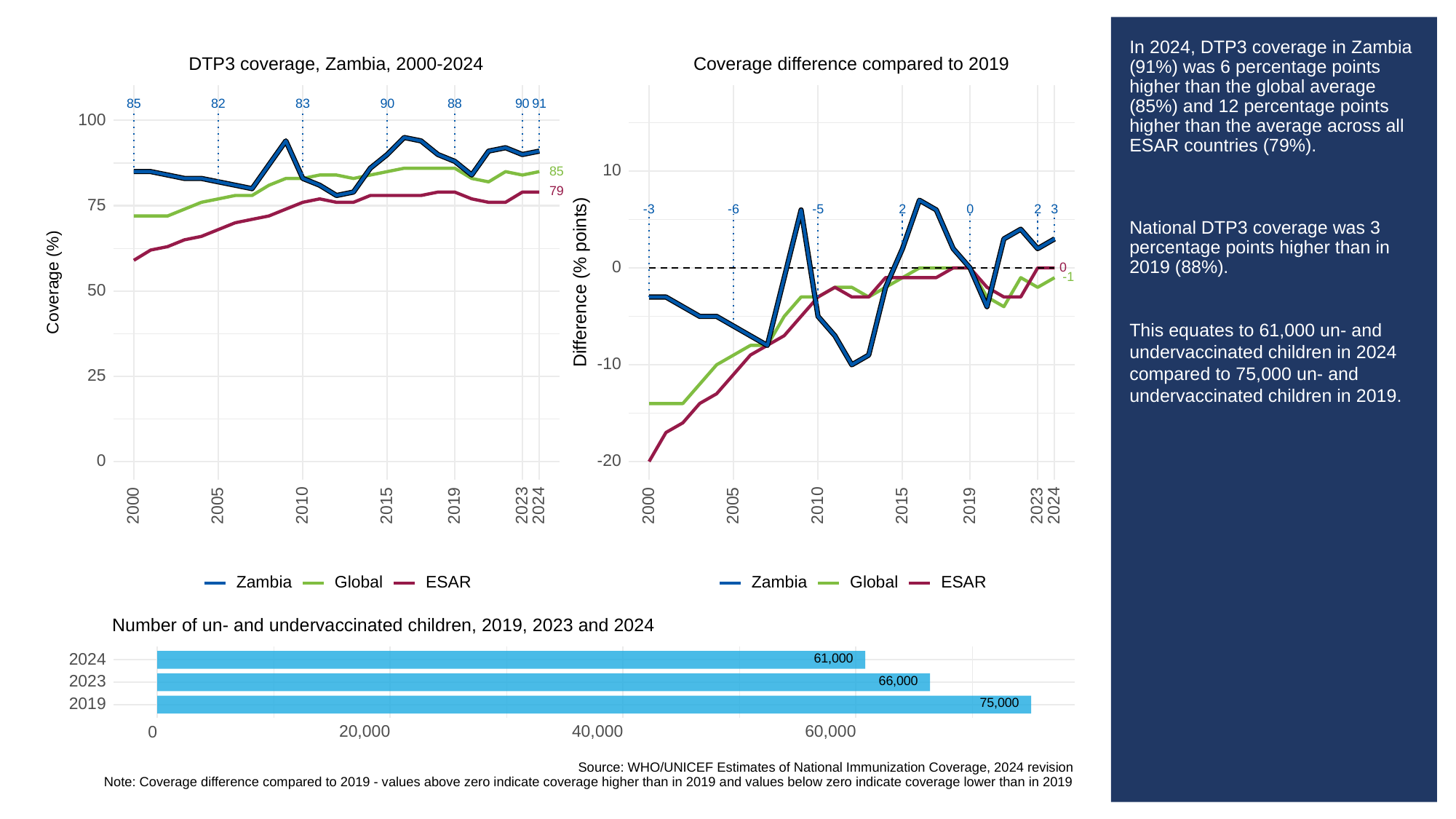

# In 2024, DTP3 coverage in Zambia (91%) was 6 percentage points higher than the global average (85%) and 12 percentage points higher than the average across all ESAR countries (79%).

National DTP3 coverage was 3 percentage points higher than in 2019 (88%).

This equates to 61,000 un- and undervaccinated children in 2024 compared to 75,000 un- and undervaccinated children in 2019.

Coverage difference compared to 2019
DTP3 coverage, Zambia, 2000-2024

83
85
82
90
88
90
91

100

10
85

79

75

-3
3
-6
0
2
2
-5

0
0

-1
Difference (% points)
Coverage (%)
50

-10

25

0
-20

2023
2023
2000
2005
2010
2015
2019
2024
2000
2005
2010
2015
2019
2024
Global
ESAR
Global
ESAR
Zambia
Zambia

Number of un- and undervaccinated children, 2019, 2023 and 2024

61,000
2024

66,000
2023

75,000
2019

20,000
40,000
60,000
0
Source: WHO/UNICEF Estimates of National Immunization Coverage, 2024 revision
Note: Coverage difference compared to 2019 - values above zero indicate coverage higher than in 2019 and values below zero indicate coverage lower than in 2019